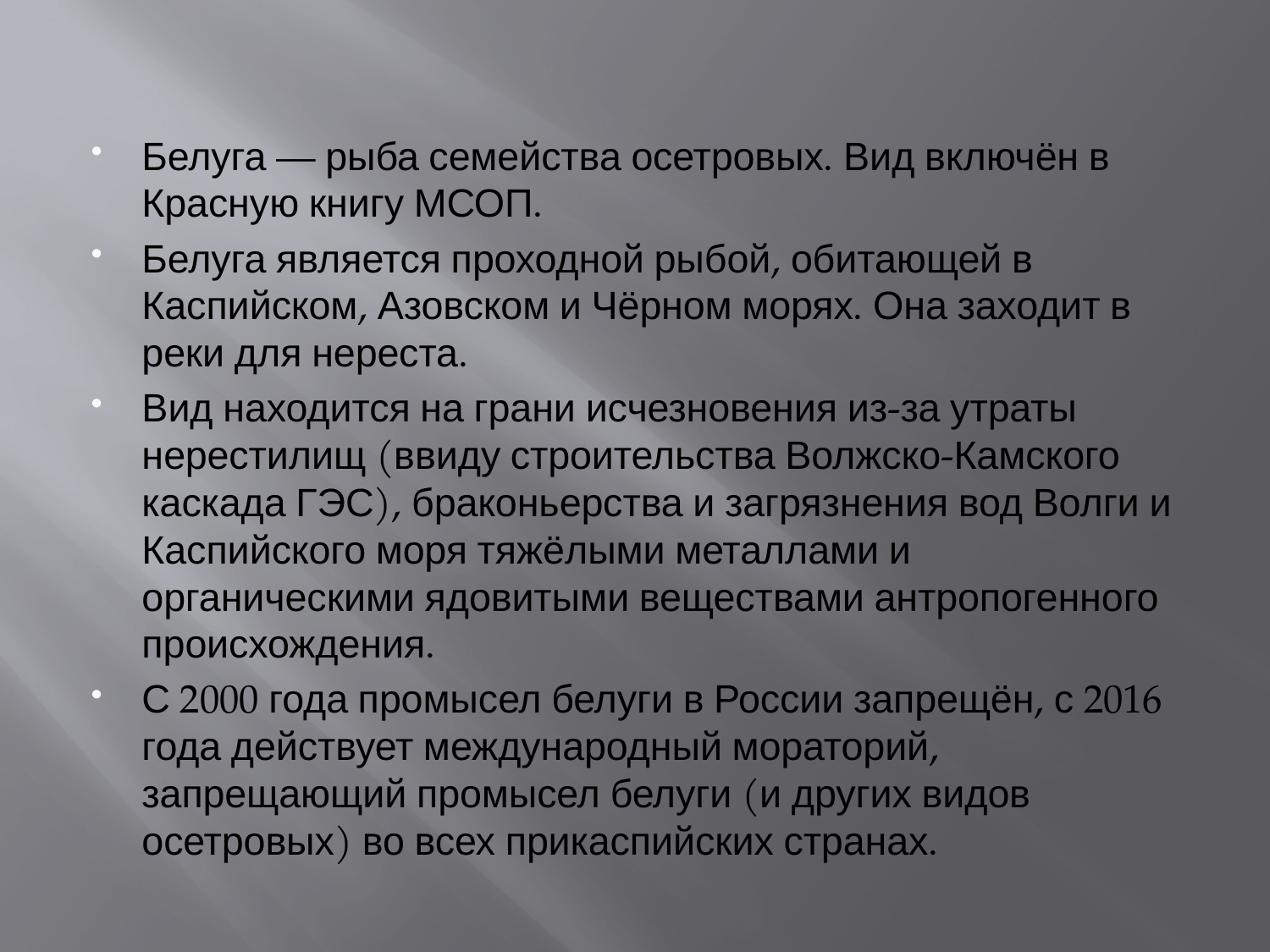

#

Белуга — рыба семейства осетровых. Вид включён в Красную книгу МСОП.
Белуга является проходной рыбой, обитающей в Каспийском, Азовском и Чёрном морях. Она заходит в реки для нереста.
Вид находится на грани исчезновения из-за утраты нерестилищ (ввиду строительства Волжско-Камского каскада ГЭС), браконьерства и загрязнения вод Волги и Каспийского моря тяжёлыми металлами и органическими ядовитыми веществами антропогенного происхождения.
С 2000 года промысел белуги в России запрещён, с 2016 года действует международный мораторий, запрещающий промысел белуги (и других видов осетровых) во всех прикаспийских странах.